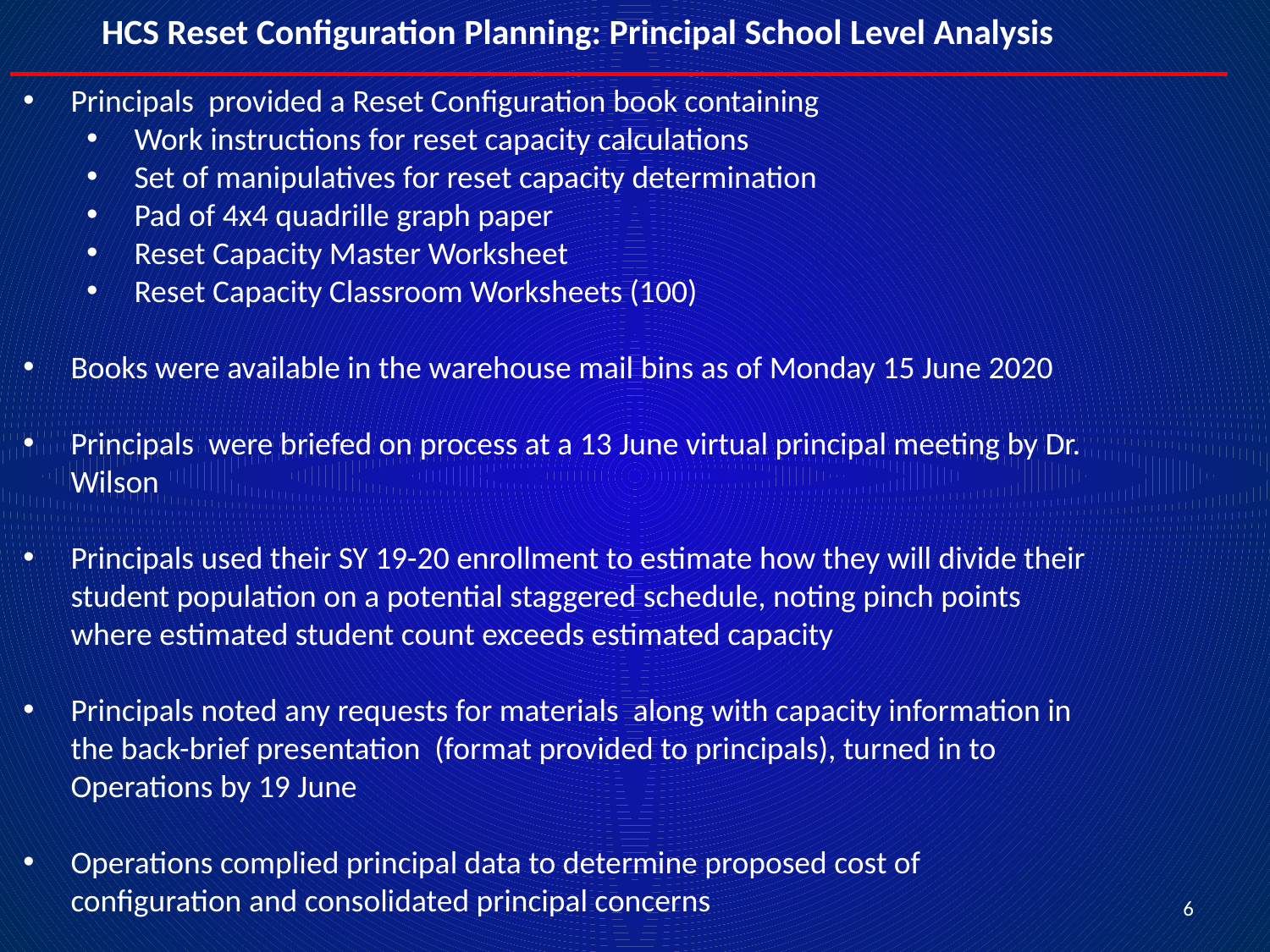

HCS Reset Configuration Planning: Principal School Level Analysis
#
Principals  provided a Reset Configuration book containing
Work instructions for reset capacity calculations
Set of manipulatives for reset capacity determination
Pad of 4x4 quadrille graph paper
Reset Capacity Master Worksheet
Reset Capacity Classroom Worksheets (100)

Books were available in the warehouse mail bins as of Monday 15 June 2020

Principals  were briefed on process at a 13 June virtual principal meeting by Dr. Wilson

Principals used their SY 19-20 enrollment to estimate how they will divide their student population on a potential staggered schedule, noting pinch points where estimated student count exceeds estimated capacity

Principals noted any requests for materials  along with capacity information in the back-brief presentation  (format provided to principals), turned in to Operations by 19 June

Operations complied principal data to determine proposed cost of configuration and consolidated principal concerns

6